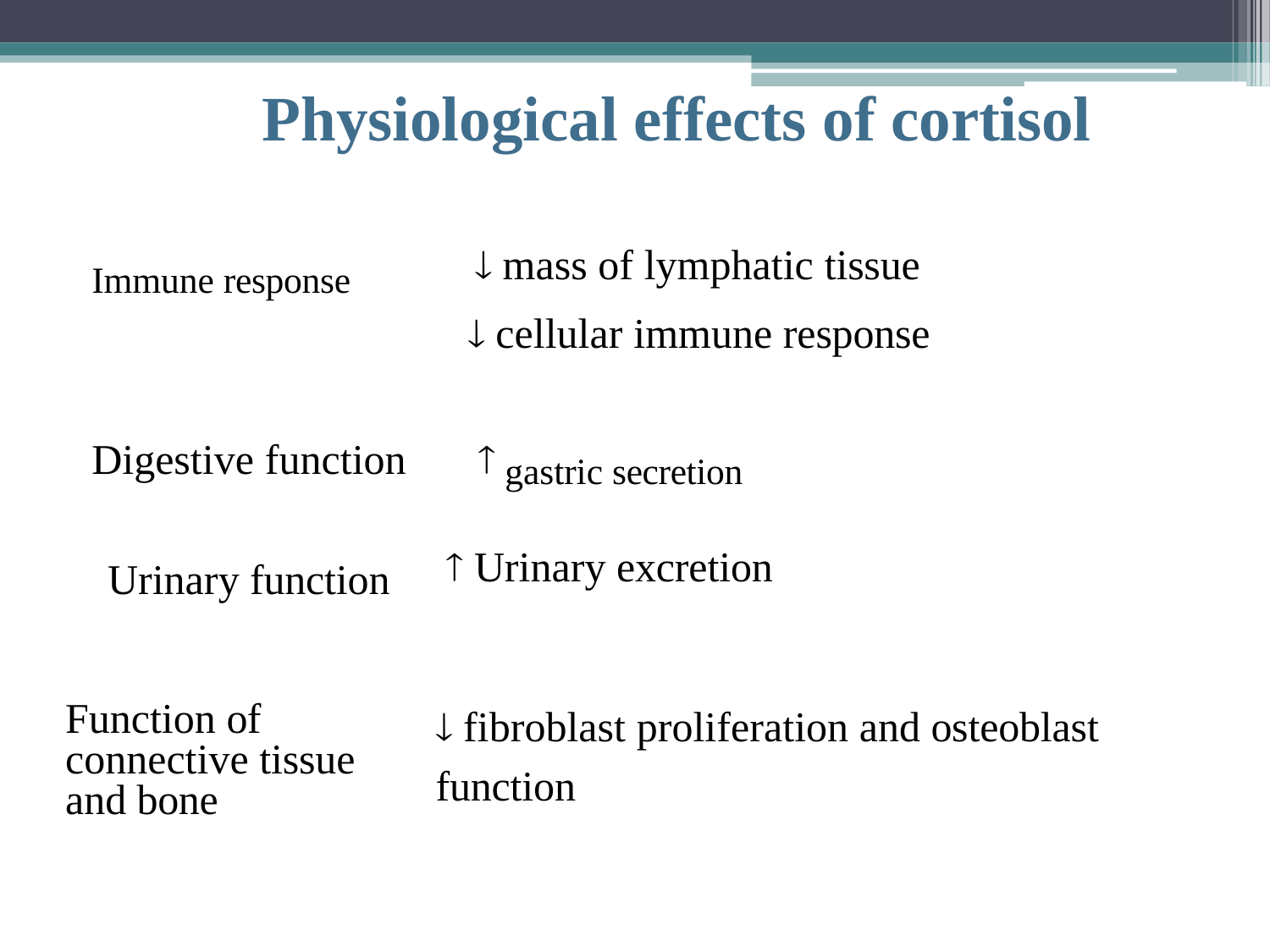

# Physiological effects of cortisol
Immune response	↓ mass of lymphatic tissue
↓ cellular immune response
Digestive function        ↑ gastric secretion
↑ Urinary excretion
Urinary function
Function of connective tissue and bone
↓ fibroblast proliferation and osteoblast function